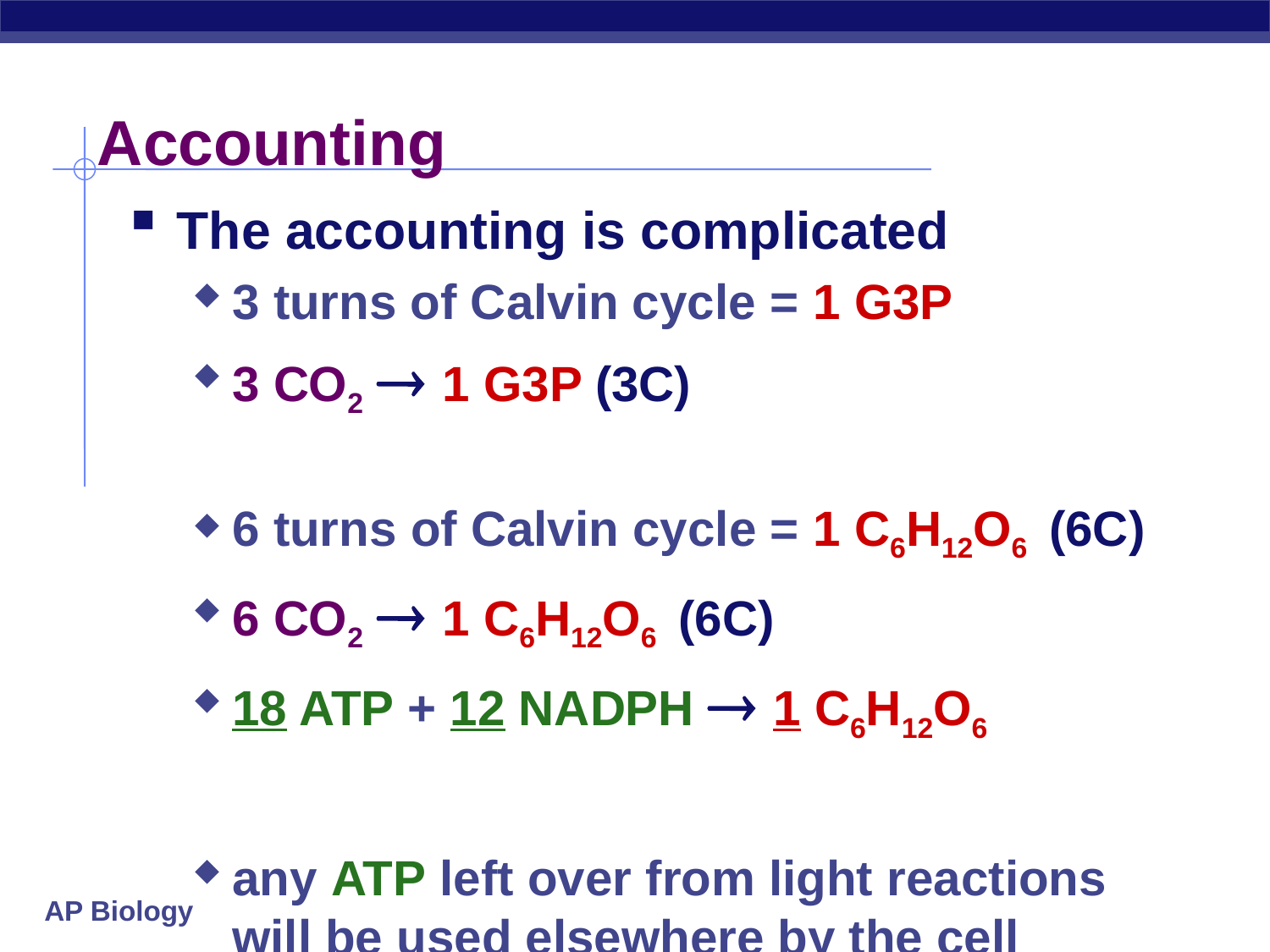

# Accounting
The accounting is complicated
3 turns of Calvin cycle = 1 G3P
3 CO2 → 1 G3P (3C)

6 turns of Calvin cycle = 1 C6H12O6  (6C)
6 CO2 → 1 C6H12O6  (6C)
18 ATP + 12 NADPH → 1 C6H12O6

any ATP left over from light reactions will be used elsewhere by the cell